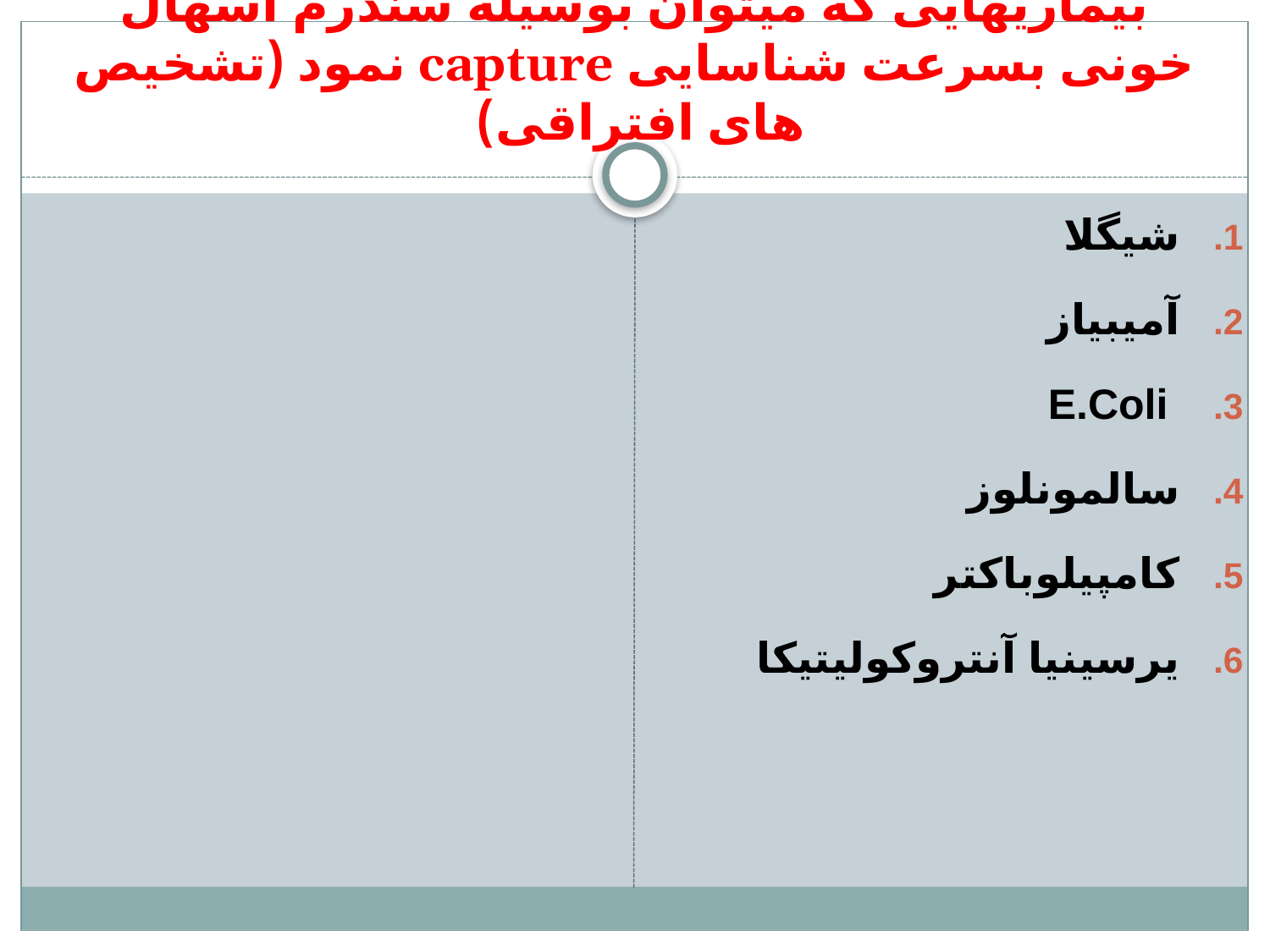

# بیماریهایی که میتوان بوسیله سندرم اسهال خونی بسرعت شناسایی capture نمود (تشخیص های افتراقی)
شیگلا
آمیبیاز
 E.Coli
سالمونلوز
کامپیلوباکتر
یرسینیا آنتروکولیتیکا